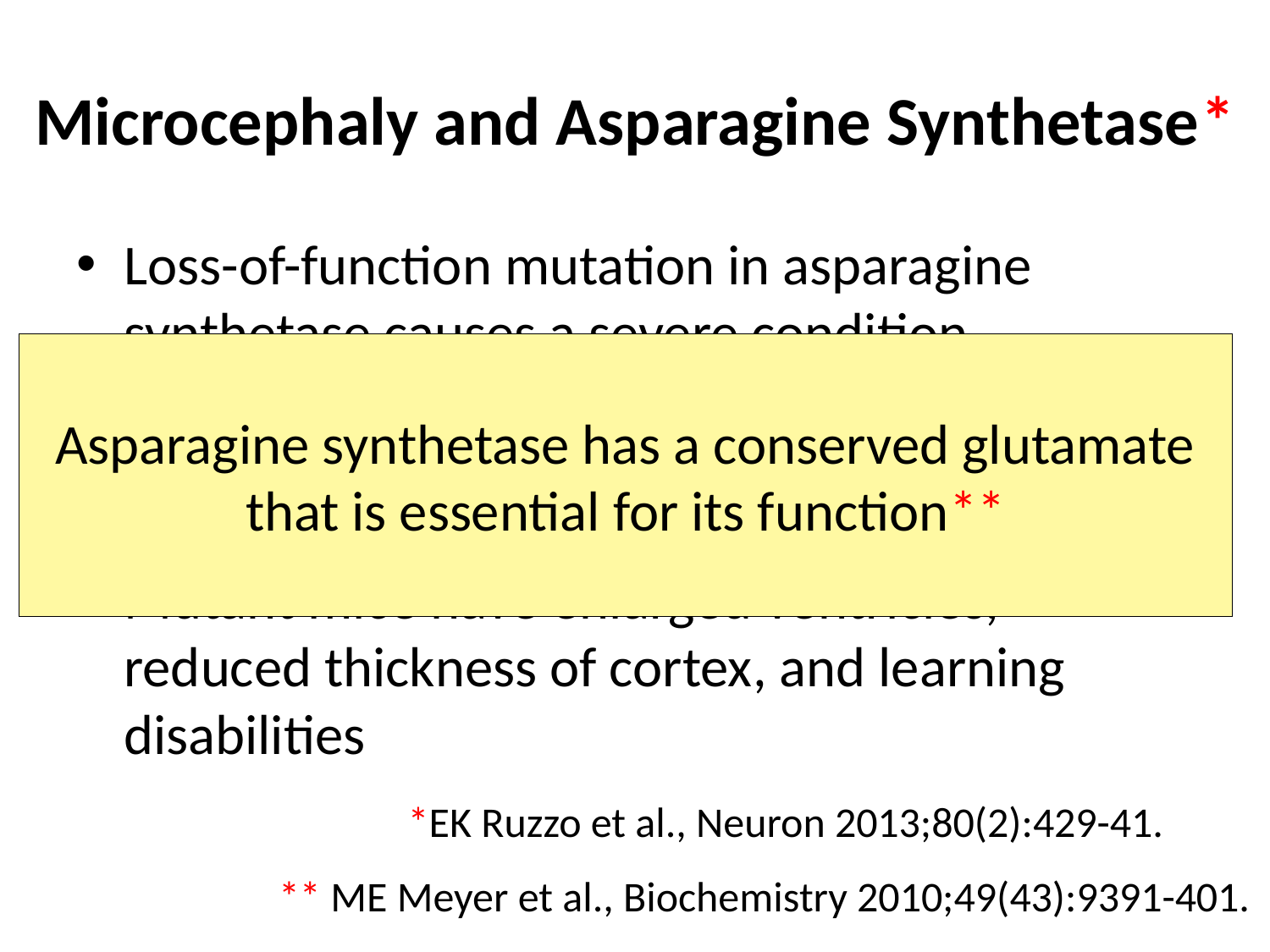

# Microcephaly and Asparagine Synthetase*
Loss-of-function mutation in asparagine synthetase causes a severe condition
Congenital microcephaly, intellectual disability, progressive cerebral atrophy, and intractable seizures
Mutant mice have enlarged ventricles, reduced thickness of cortex, and learning disabilities

Asparagine synthetase has a conserved glutamate that is essential for its function**

*EK Ruzzo et al., Neuron 2013;80(2):429-41.
** ME Meyer et al., Biochemistry 2010;49(43):9391-401.